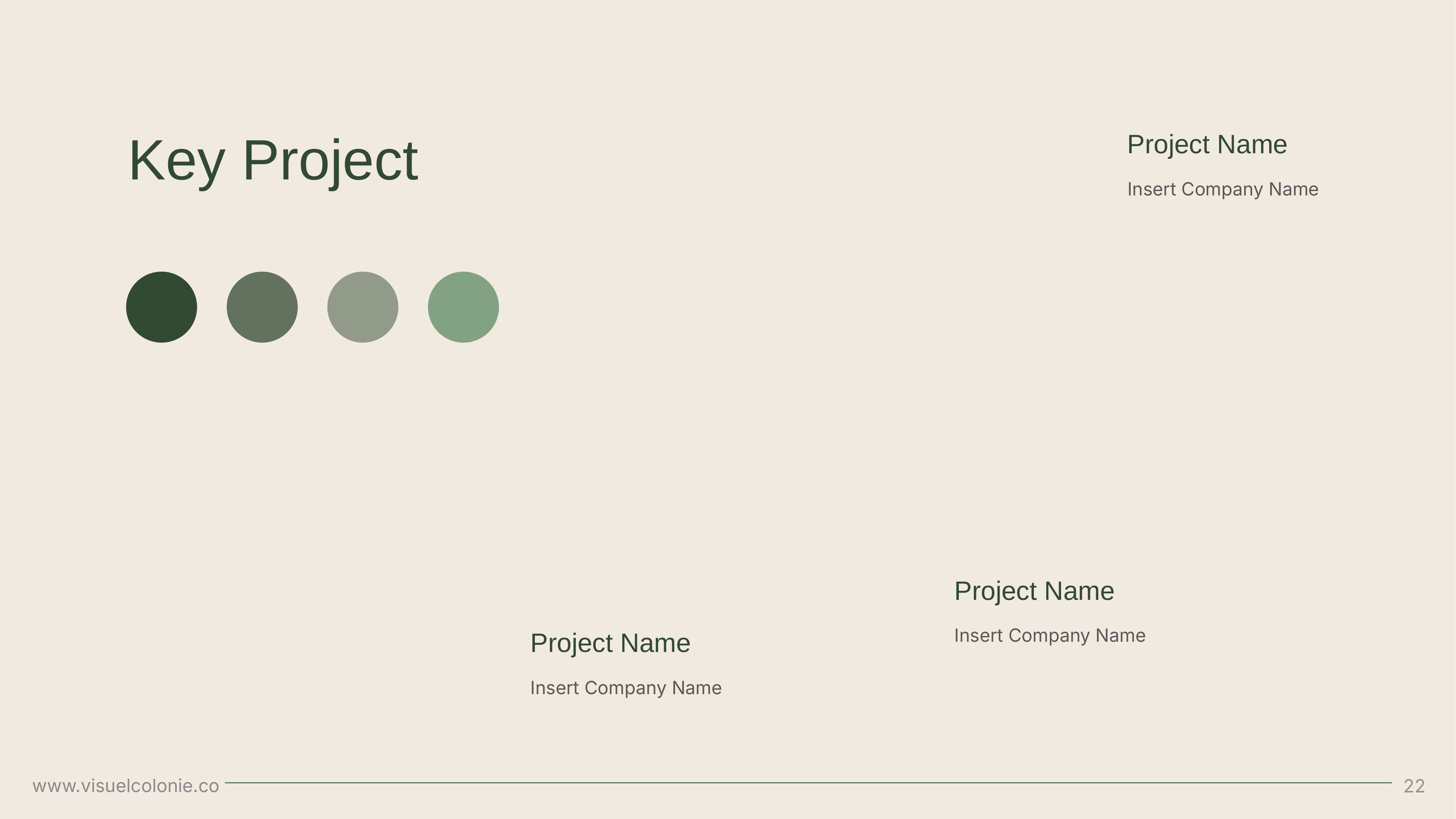

Key Project
Project Name

Insert Company Name

Project Name
Project Name
Insert Company Name
Insert Company Name
www.visuelcolonie.co
22